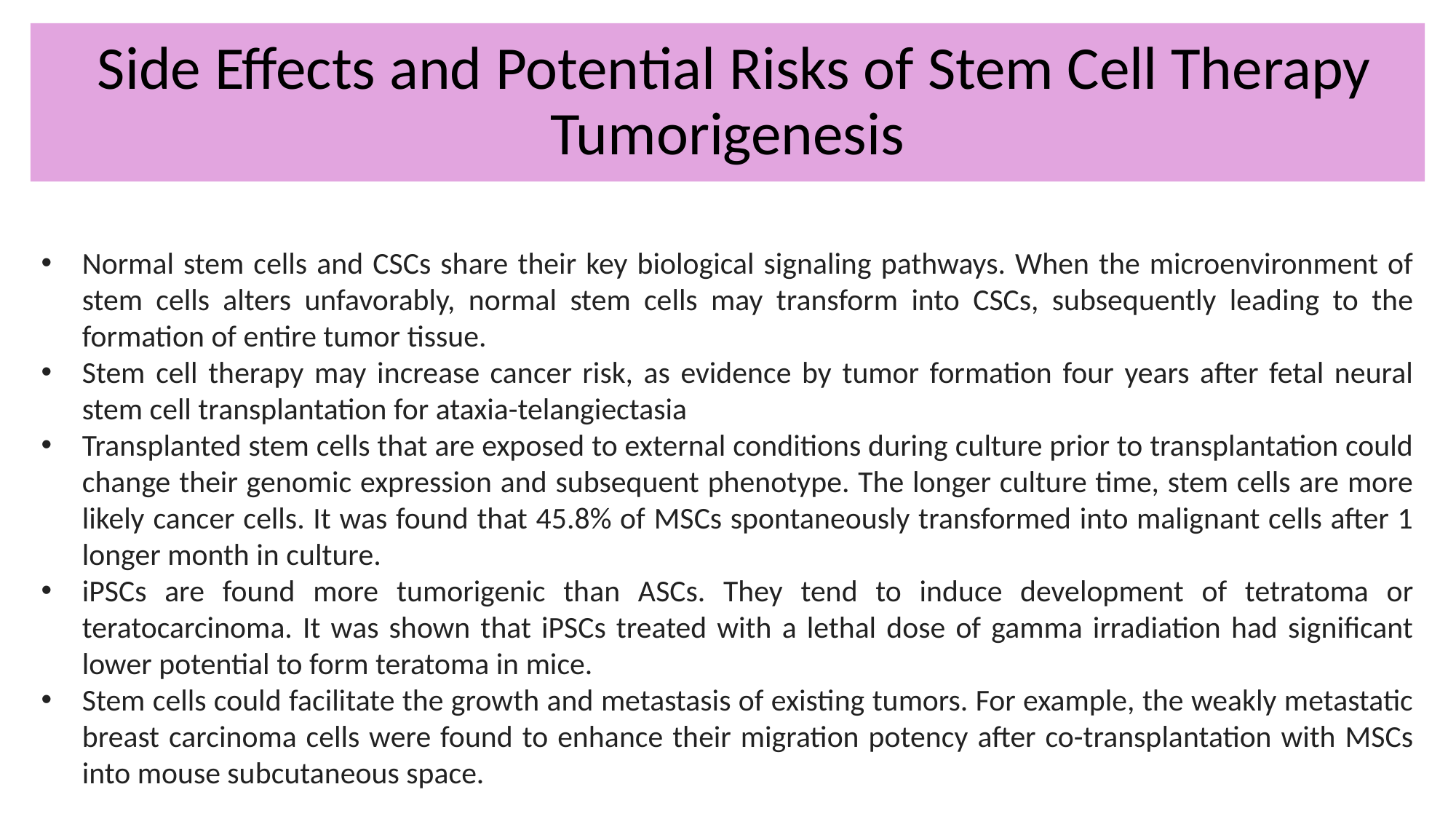

# Side Effects and Potential Risks of Stem Cell Therapy Tumorigenesis
Normal stem cells and CSCs share their key biological signaling pathways. When the microenvironment of stem cells alters unfavorably, normal stem cells may transform into CSCs, subsequently leading to the formation of entire tumor tissue.
Stem cell therapy may increase cancer risk, as evidence by tumor formation four years after fetal neural stem cell transplantation for ataxia-telangiectasia
Transplanted stem cells that are exposed to external conditions during culture prior to transplantation could change their genomic expression and subsequent phenotype. The longer culture time, stem cells are more likely cancer cells. It was found that 45.8% of MSCs spontaneously transformed into malignant cells after 1 longer month in culture.
iPSCs are found more tumorigenic than ASCs. They tend to induce development of tetratoma or teratocarcinoma. It was shown that iPSCs treated with a lethal dose of gamma irradiation had significant lower potential to form teratoma in mice.
Stem cells could facilitate the growth and metastasis of existing tumors. For example, the weakly metastatic breast carcinoma cells were found to enhance their migration potency after co-transplantation with MSCs into mouse subcutaneous space.